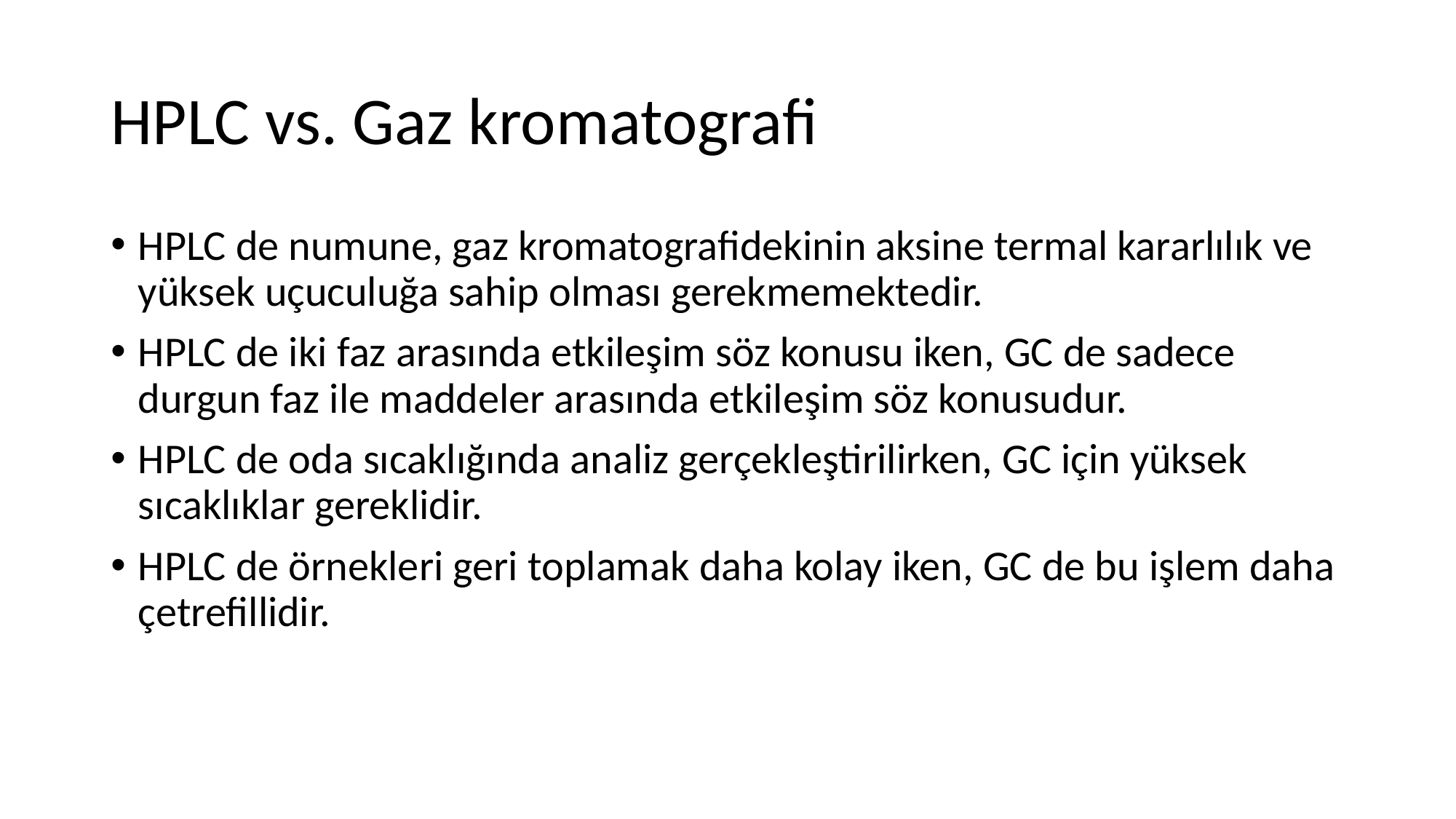

# HPLC vs. Gaz kromatografi
HPLC de numune, gaz kromatografidekinin aksine termal kararlılık ve yüksek uçuculuğa sahip olması gerekmemektedir.
HPLC de iki faz arasında etkileşim söz konusu iken, GC de sadece durgun faz ile maddeler arasında etkileşim söz konusudur.
HPLC de oda sıcaklığında analiz gerçekleştirilirken, GC için yüksek sıcaklıklar gereklidir.
HPLC de örnekleri geri toplamak daha kolay iken, GC de bu işlem daha çetrefillidir.